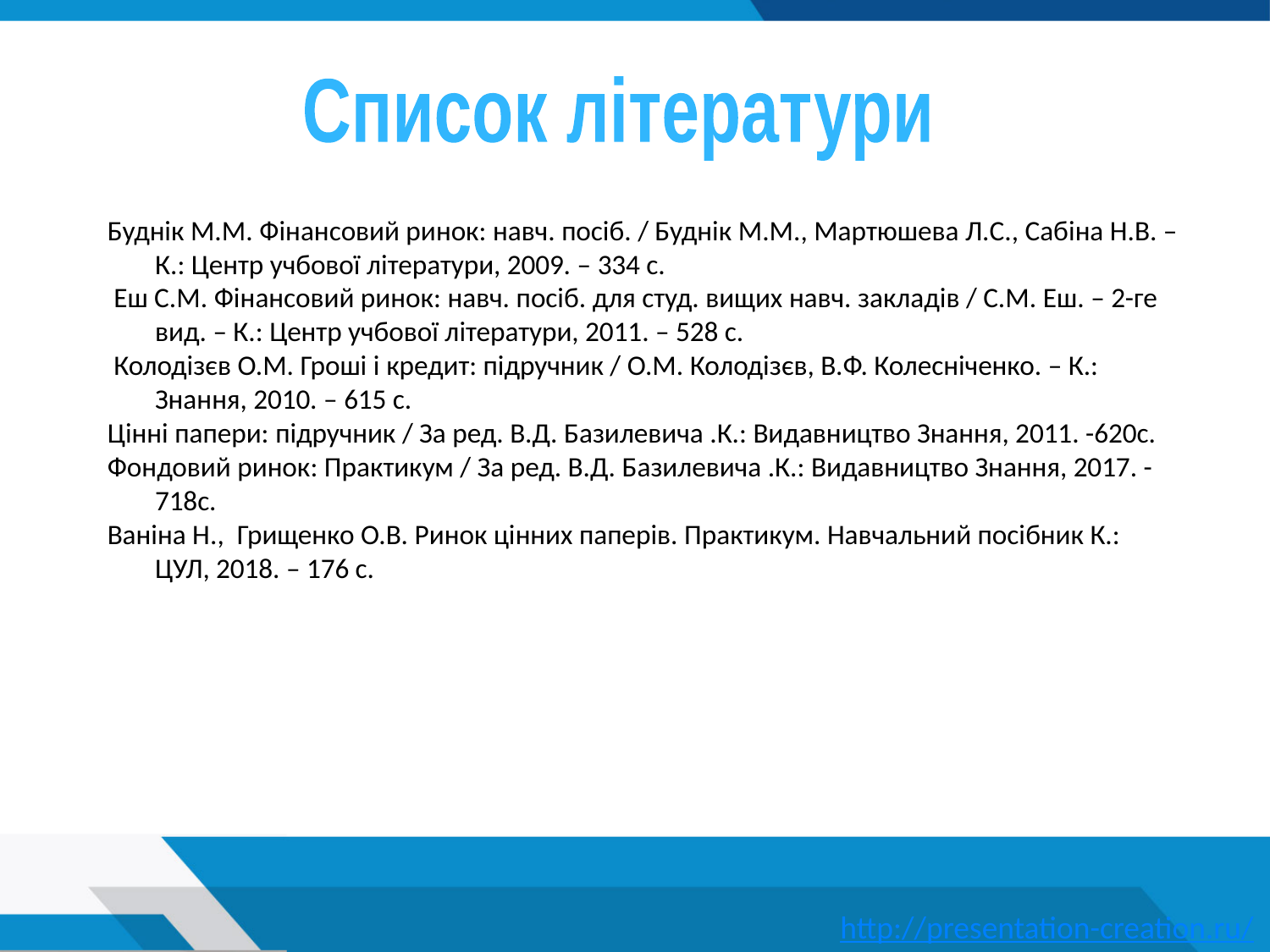

Список літератури
Буднік М.М. Фінансовий ринок: навч. посіб. / Буднік М.М., Мартюшева Л.С., Сабіна Н.В. – К.: Центр учбової літератури, 2009. – 334 с.
 Еш С.М. Фінансовий ринок: навч. посіб. для студ. вищих навч. закладів / С.М. Еш. – 2-ге вид. – К.: Центр учбової літератури, 2011. – 528 с.
 Колодізєв О.М. Гроші і кредит: підручник / О.М. Колодізєв, В.Ф. Колесніченко. – К.: Знання, 2010. – 615 с.
Цінні папери: підручник / За ред. В.Д. Базилевича .К.: Видавництво Знання, 2011. -620с.
Фондовий ринок: Практикум / За ред. В.Д. Базилевича .К.: Видавництво Знання, 2017. -718с.
Ваніна Н.,  Грищенко О.В. Ринок цінних паперів. Практикум. Навчальний посібник К.: ЦУЛ, 2018. – 176 с.